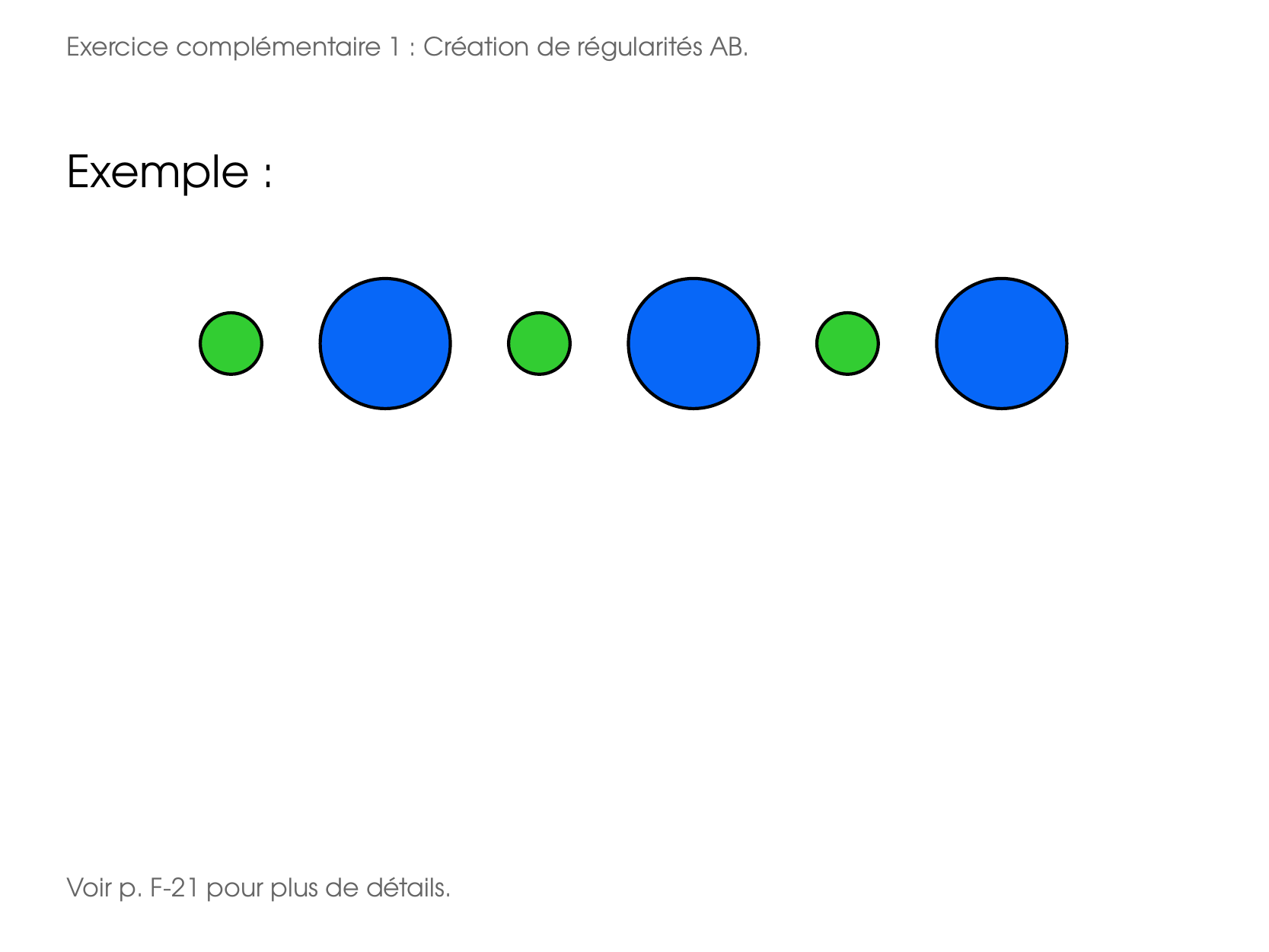

Exercice complémentaire 1 : Création de régularités AB.
Exemple :

Voir p. F-21 pour plus de détails.